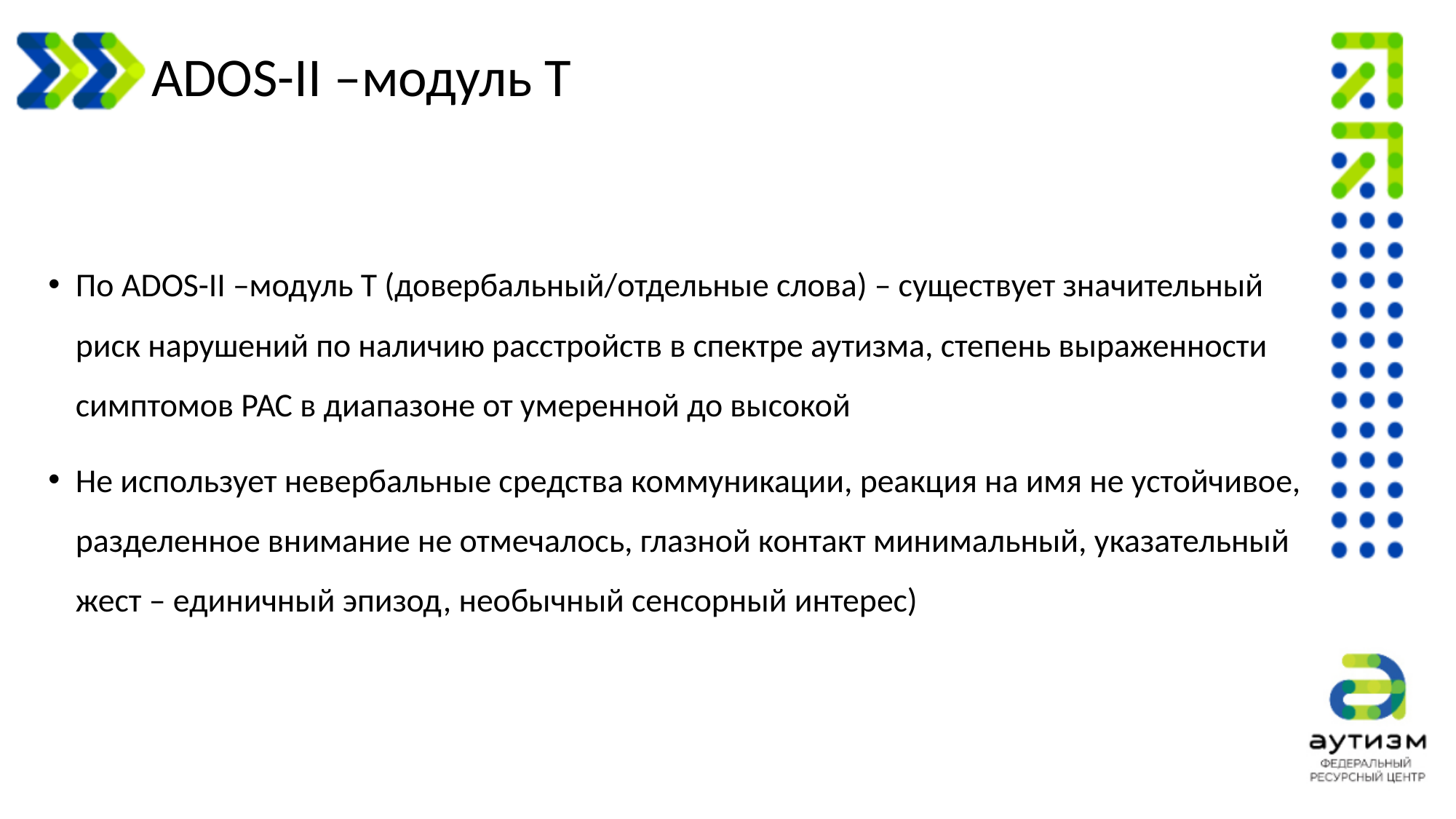

# ADOS-II –модуль Т
По ADOS-II –модуль Т (довербальный/отдельные слова) – существует значительный риск нарушений по наличию расстройств в спектре аутизма, степень выраженности симптомов РАС в диапазоне от умеренной до высокой
Не использует невербальные средства коммуникации, реакция на имя не устойчивое, разделенное внимание не отмечалось, глазной контакт минимальный, указательный жест – единичный эпизод, необычный сенсорный интерес)